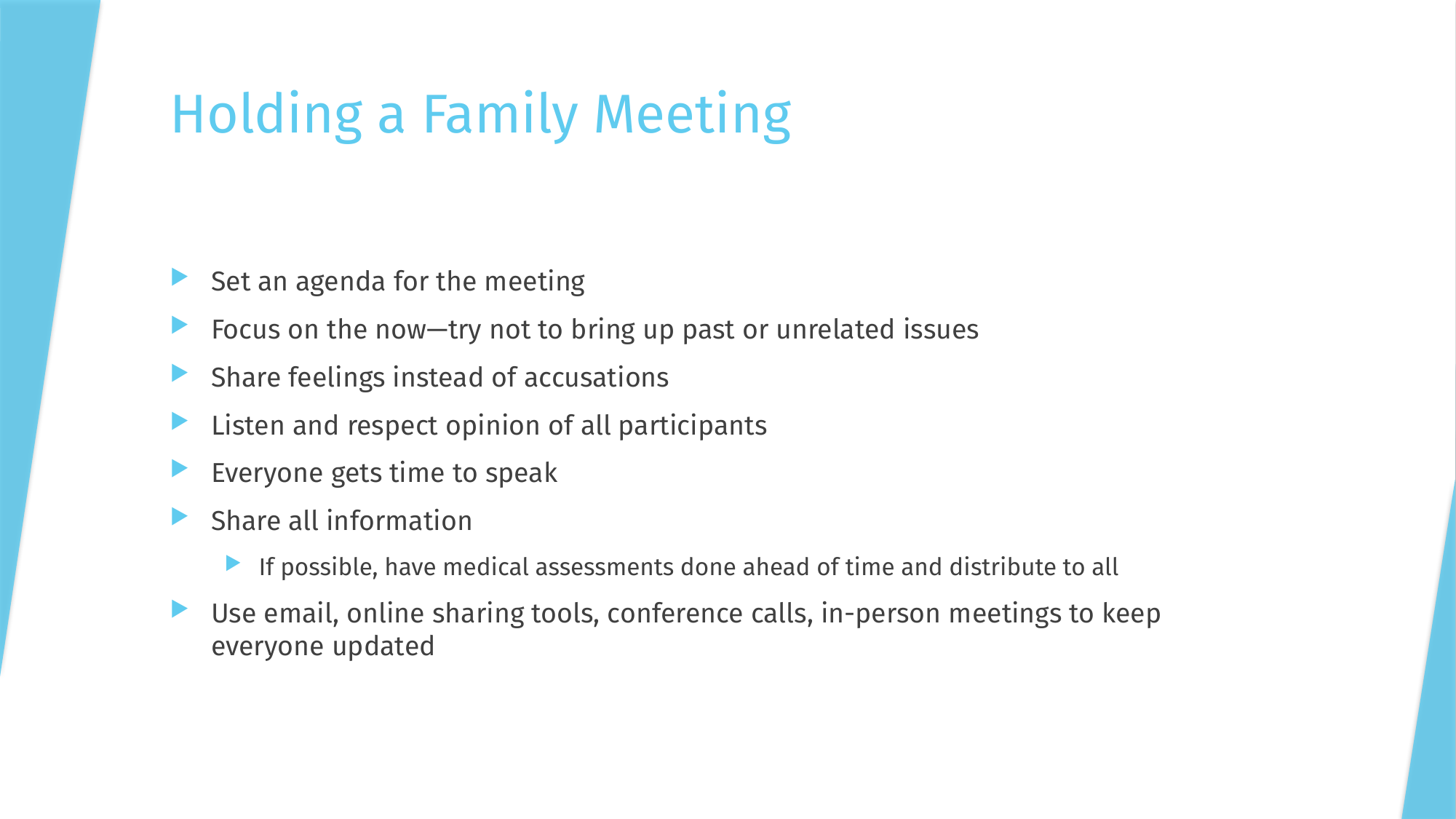

# Holding a Family Meeting
Set an agenda for the meeting
Focus on the now—try not to bring up past or unrelated issues
Share feelings instead of accusations
Listen and respect opinion of all participants
Everyone gets time to speak
Share all information
If possible, have medical assessments done ahead of time and distribute to all
Use email, online sharing tools, conference calls, in-person meetings to keep everyone updated